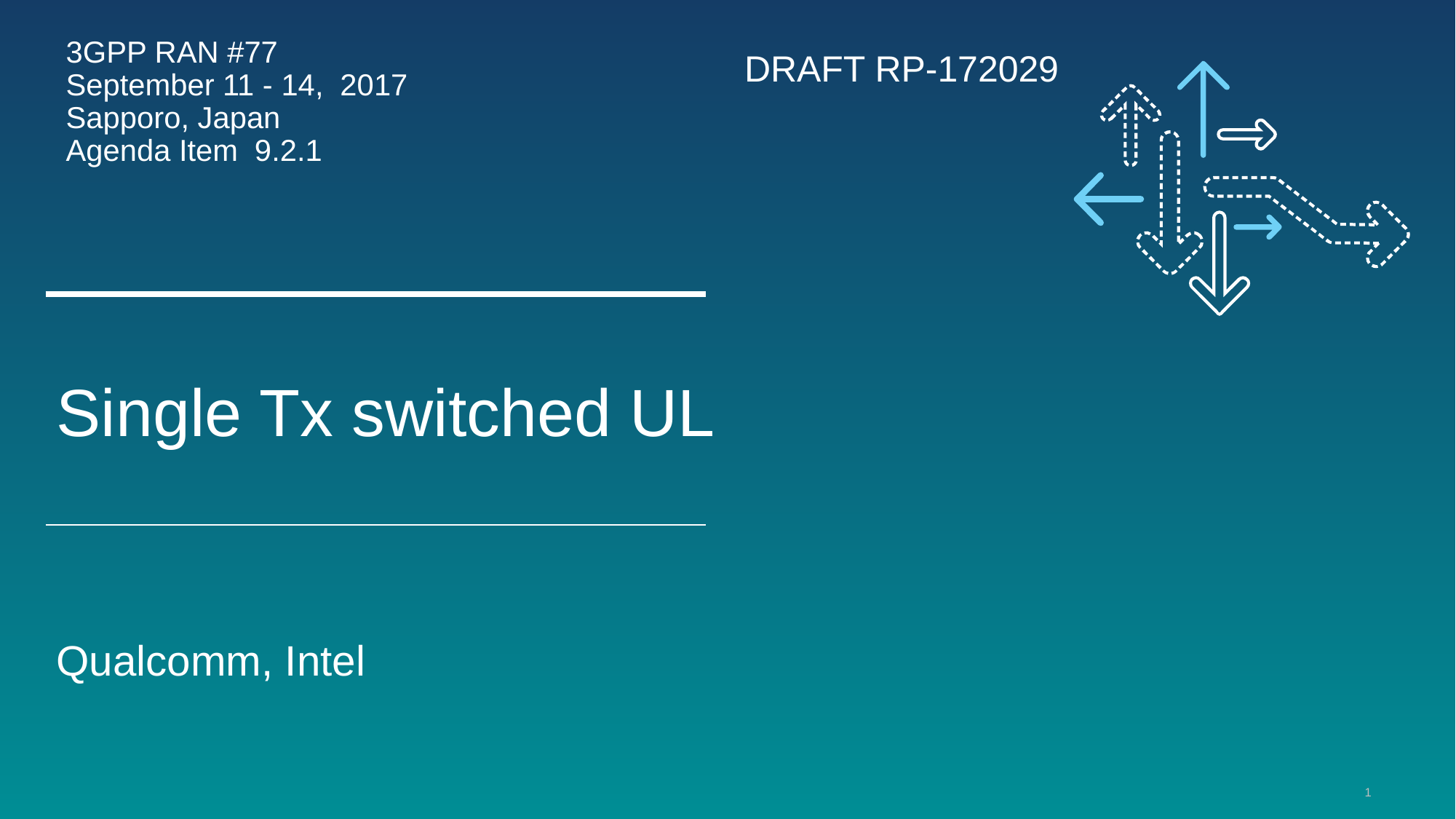

3GPP RAN #77
September 11 - 14,  2017
Sapporo, Japan
Agenda Item  9.2.1
DRAFT RP-172029
Single Tx switched UL
Qualcomm, Intel